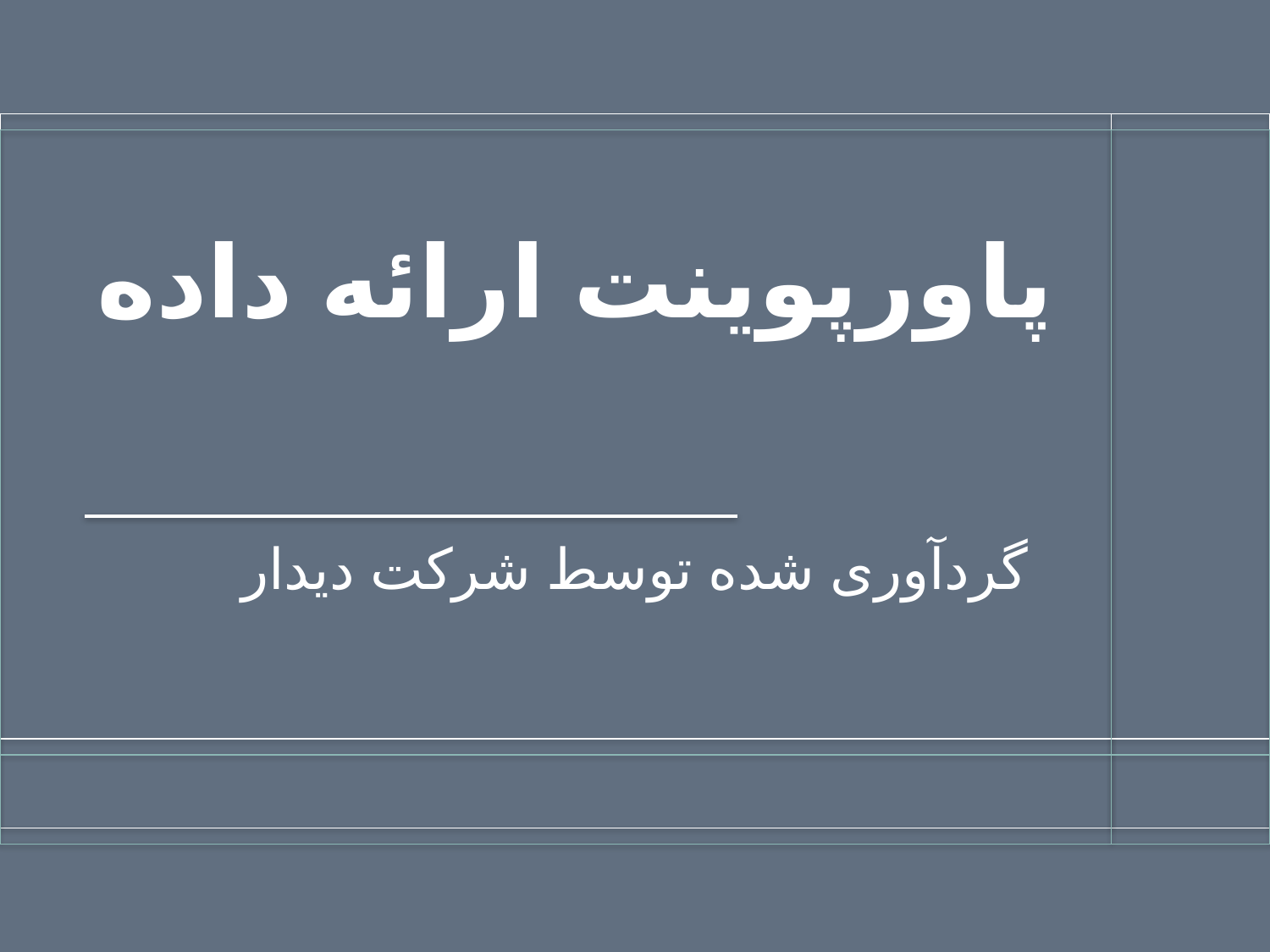

# پاورپوینت ارائه داده
گردآوری شده توسط شرکت دیدار